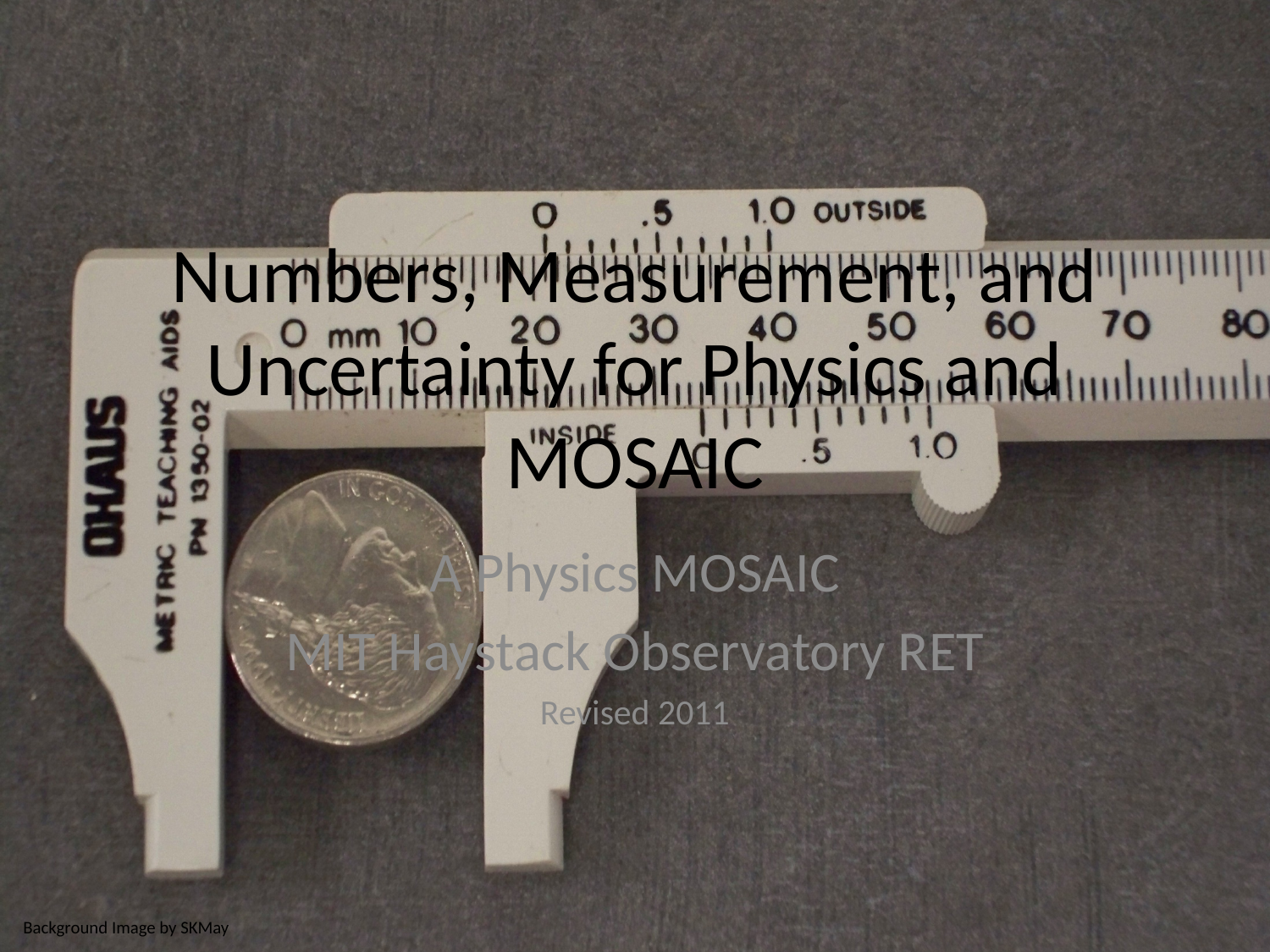

# Numbers, Measurement, and Uncertainty for Physics and MOSAIC
A Physics MOSAIC
MIT Haystack Observatory RET
Revised 2011
Background Image by SKMay